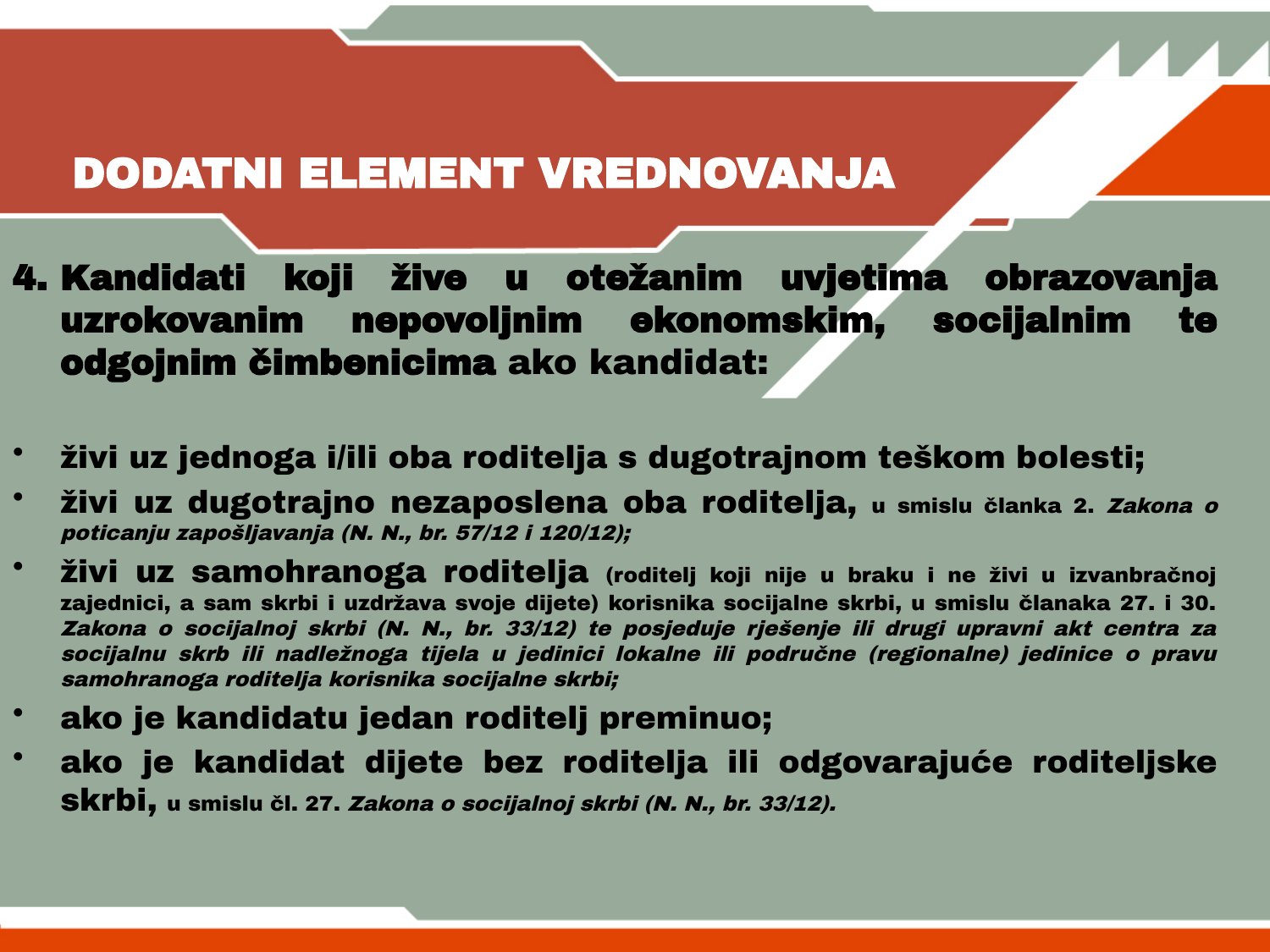

# DODATNI ELEMENT VREDNOVANJA
Kandidati koji žive u otežanim uvjetima obrazovanja uzrokovanim nepovoljnim ekonomskim, socijalnim te odgojnim čimbenicima ako kandidat:

živi uz jednoga i/ili oba roditelja s dugotrajnom teškom bolesti;
živi uz dugotrajno nezaposlena oba roditelja, u smislu članka 2. Zakona o poticanju zapošljavanja (N. N., br. 57/12 i 120/12);
živi uz samohranoga roditelja (roditelj koji nije u braku i ne živi u izvanbračnoj zajednici, a sam skrbi i uzdržava svoje dijete) korisnika socijalne skrbi, u smislu članaka 27. i 30. Zakona o socijalnoj skrbi (N. N., br. 33/12) te posjeduje rješenje ili drugi upravni akt centra za socijalnu skrb ili nadležnoga tijela u jedinici lokalne ili područne (regionalne) jedinice o pravu samohranoga roditelja korisnika socijalne skrbi;
ako je kandidatu jedan roditelj preminuo;
ako je kandidat dijete bez roditelja ili odgovarajuće roditeljske skrbi, u smislu čl. 27. Zakona o socijalnoj skrbi (N. N., br. 33/12).